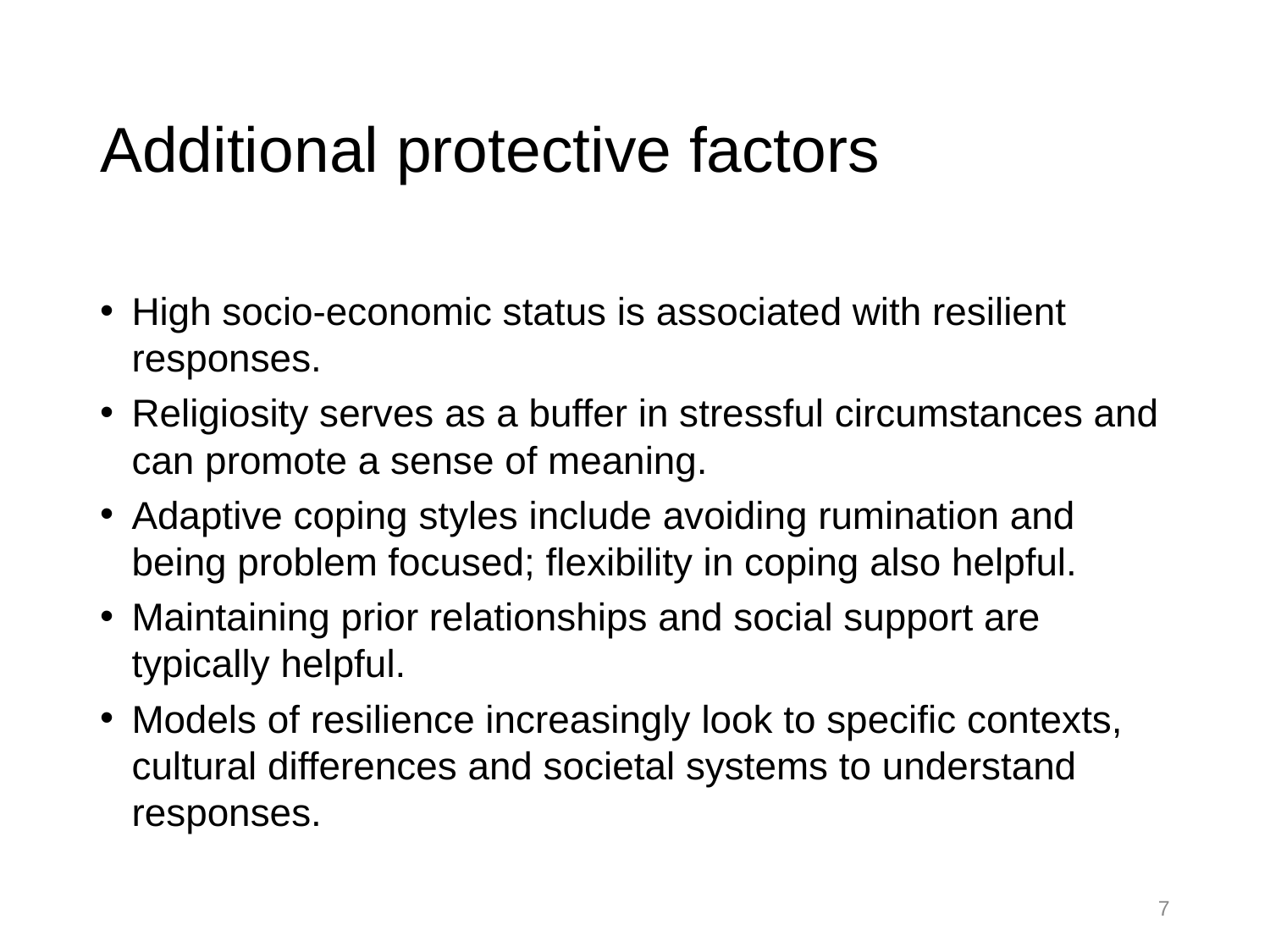

# Additional protective factors
High socio-economic status is associated with resilient responses.
Religiosity serves as a buffer in stressful circumstances and can promote a sense of meaning.
Adaptive coping styles include avoiding rumination and being problem focused; flexibility in coping also helpful.
Maintaining prior relationships and social support are typically helpful.
Models of resilience increasingly look to specific contexts, cultural differences and societal systems to understand responses.
7